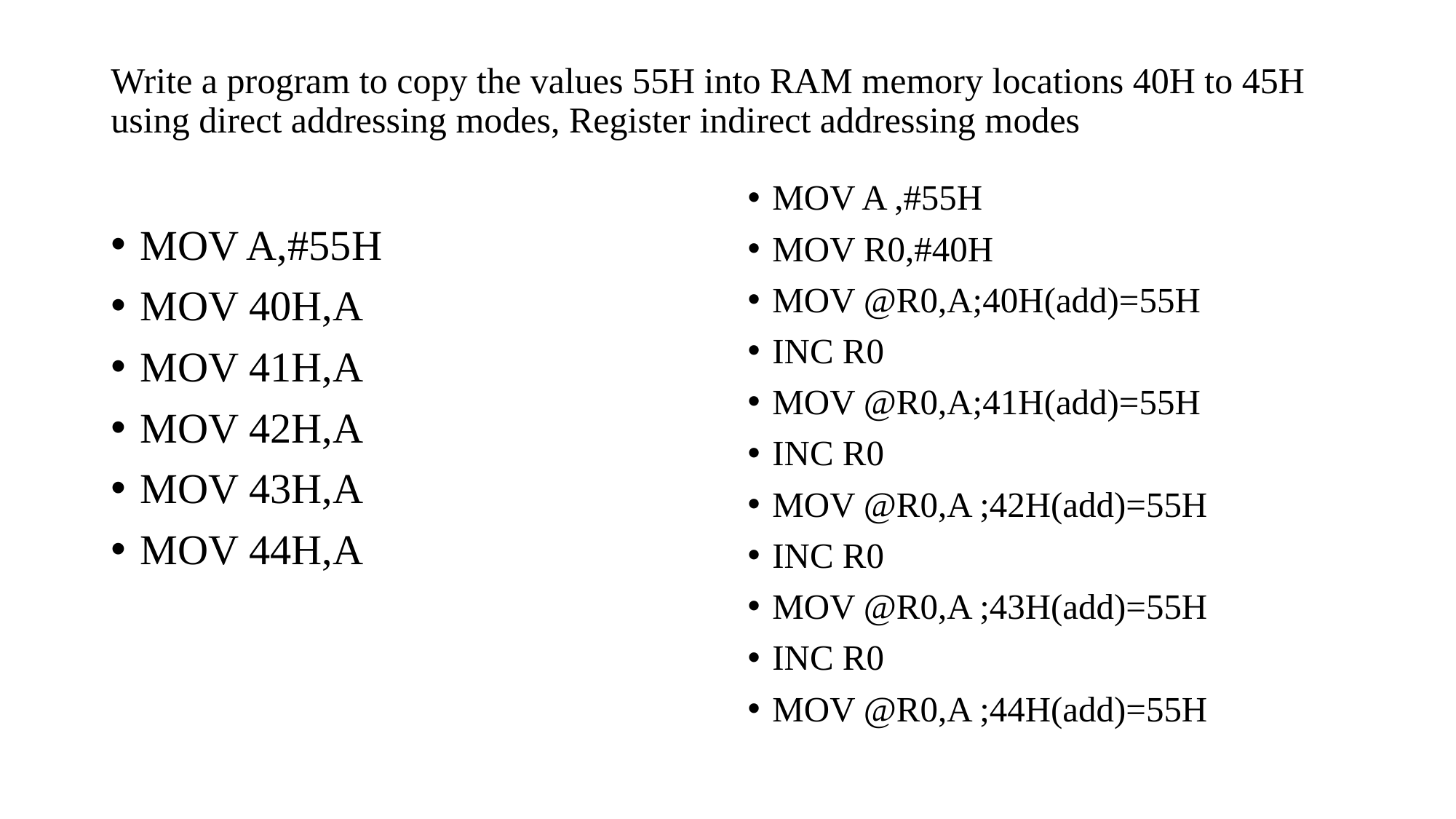

# Write a program to copy the values 55H into RAM memory locations 40H to 45H using direct addressing modes, Register indirect addressing modes
MOV A ,#55H
MOV R0,#40H
MOV @R0,A;40H(add)=55H
INC R0
MOV @R0,A;41H(add)=55H
INC R0
MOV @R0,A ;42H(add)=55H
INC R0
MOV @R0,A ;43H(add)=55H
INC R0
MOV @R0,A ;44H(add)=55H

MOV A,#55H
MOV 40H,A
MOV 41H,A
MOV 42H,A
MOV 43H,A
MOV 44H,A